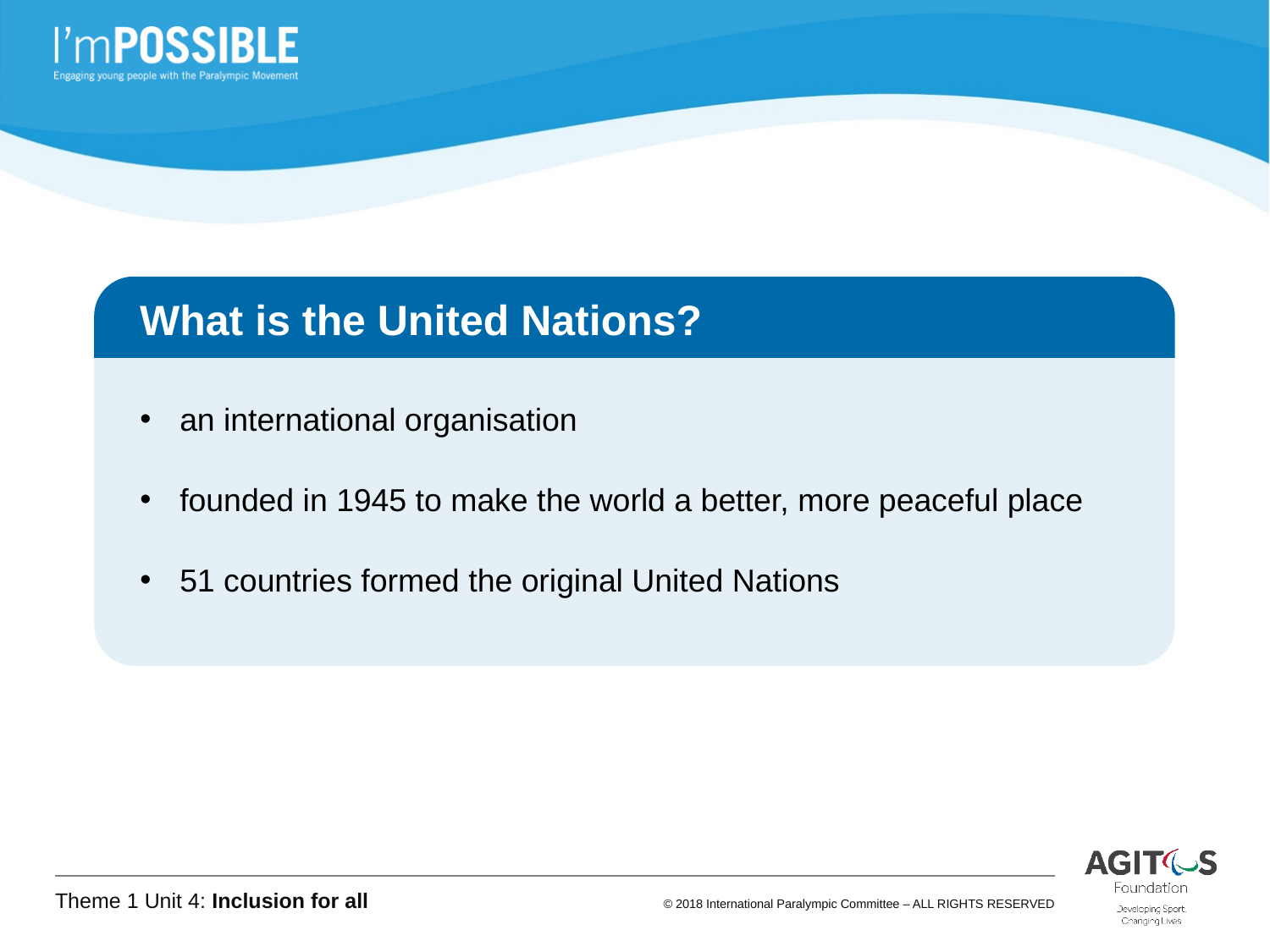

What is the United Nations?

an international organisation
founded in 1945 to make the world a better, more peaceful place
51 countries formed the original United Nations